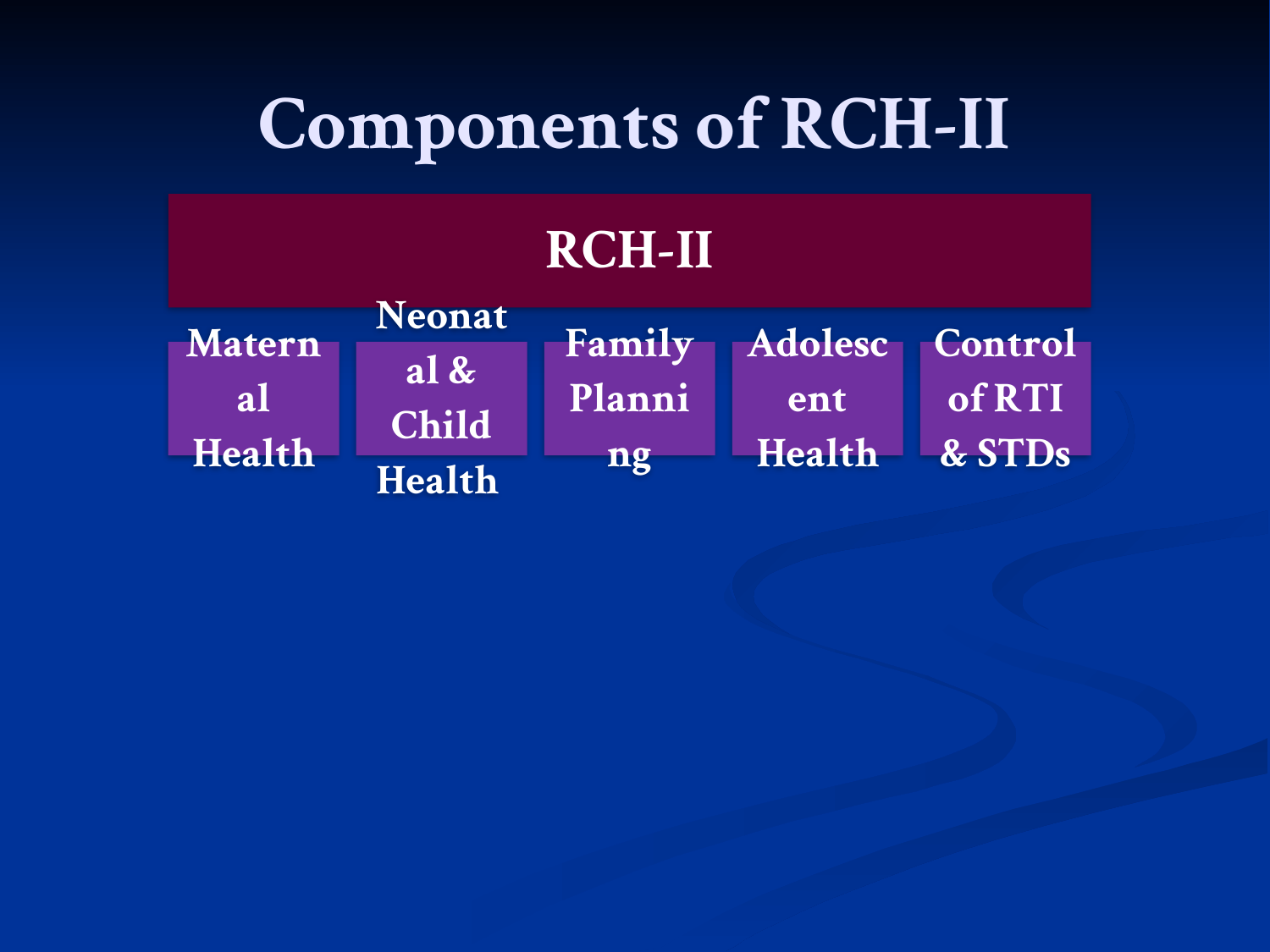

# Components of RCH-II
RCH-II
Family Planning
Adolescent Health
Control of RTI & STDs
Maternal Health
Neonatal & Child Health